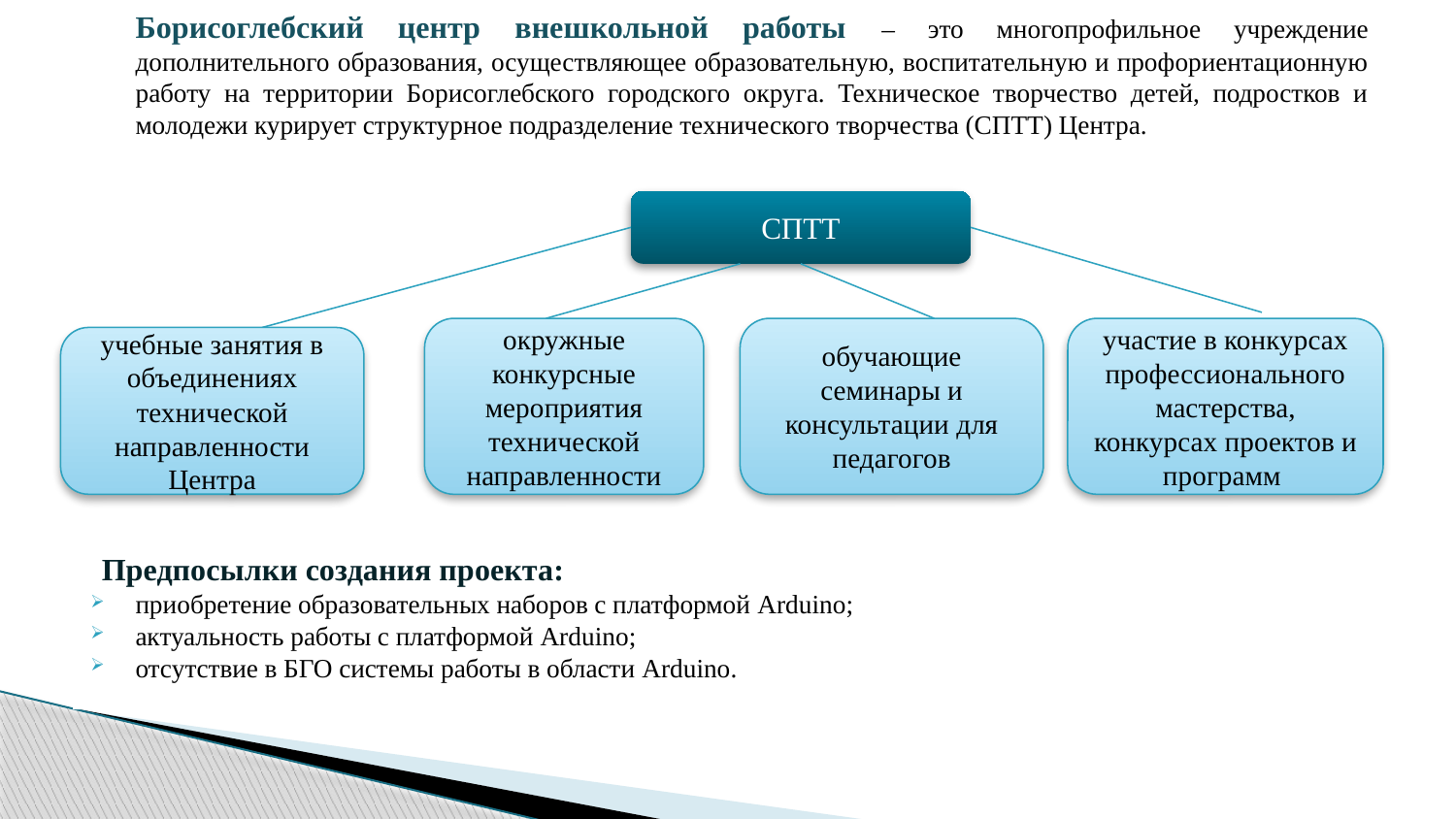

Борисоглебский центр внешкольной работы – это многопрофильное учреждение дополнительного образования, осуществляющее образовательную, воспитательную и профориентационную работу на территории Борисоглебского городского округа. Техническое творчество детей, подростков и молодежи курирует структурное подразделение технического творчества (СПТТ) Центра.

Предпосылки создания проекта:
приобретение образовательных наборов с платформой Arduino;
актуальность работы с платформой Arduino;
отсутствие в БГО системы работы в области Arduino.

СПТТ
окружные конкурсные мероприятия технической направленности
обучающие семинары и консультации для педагогов
участие в конкурсах профессионального мастерства, конкурсах проектов и программ
учебные занятия в объединениях технической направленности Центра